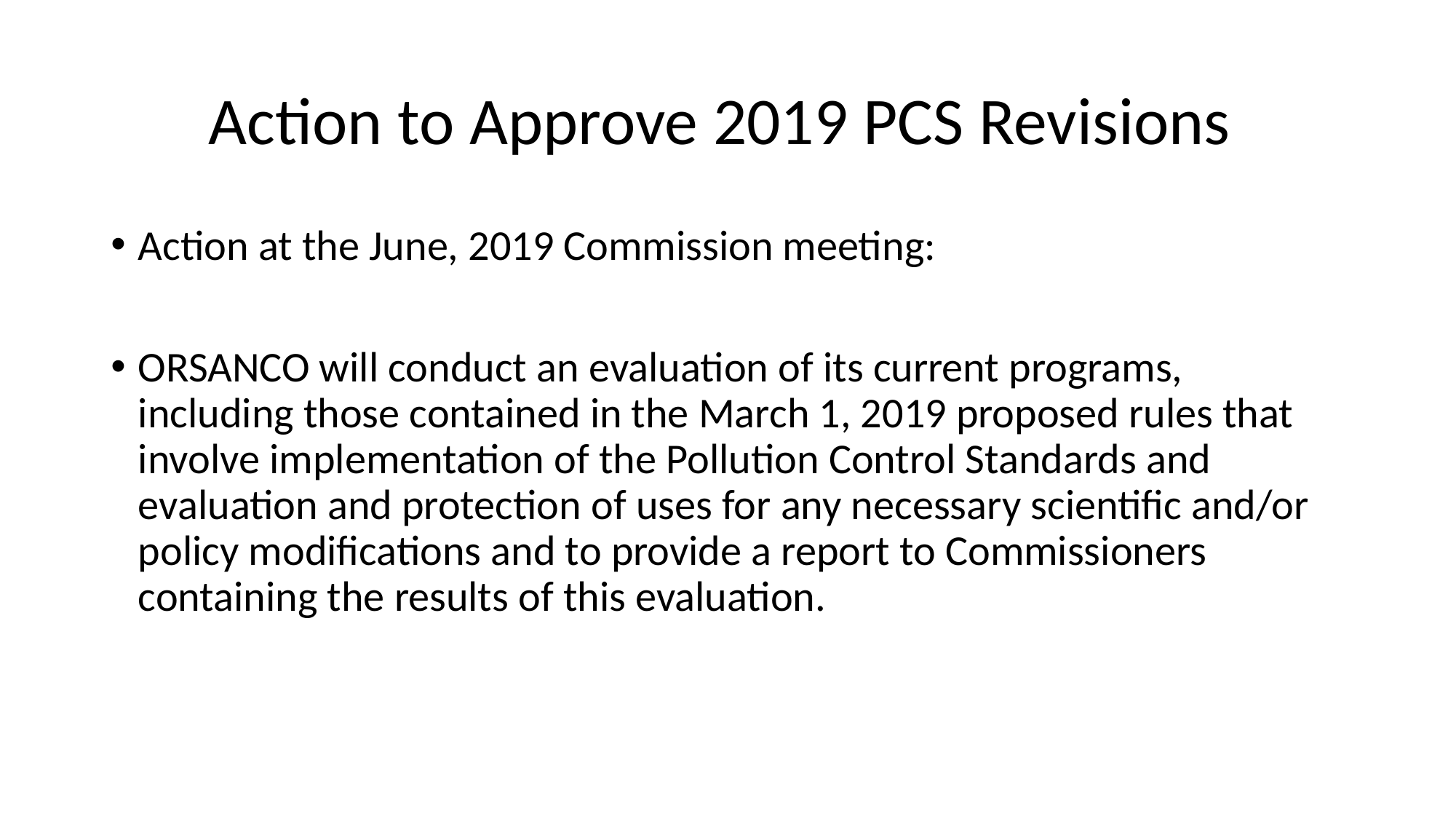

# Action to Approve 2019 PCS Revisions
Action at the June, 2019 Commission meeting:

ORSANCO will conduct an evaluation of its current programs, including those contained in the March 1, 2019 proposed rules that involve implementation of the Pollution Control Standards and evaluation and protection of uses for any necessary scientific and/or policy modifications and to provide a report to Commissioners containing the results of this evaluation.